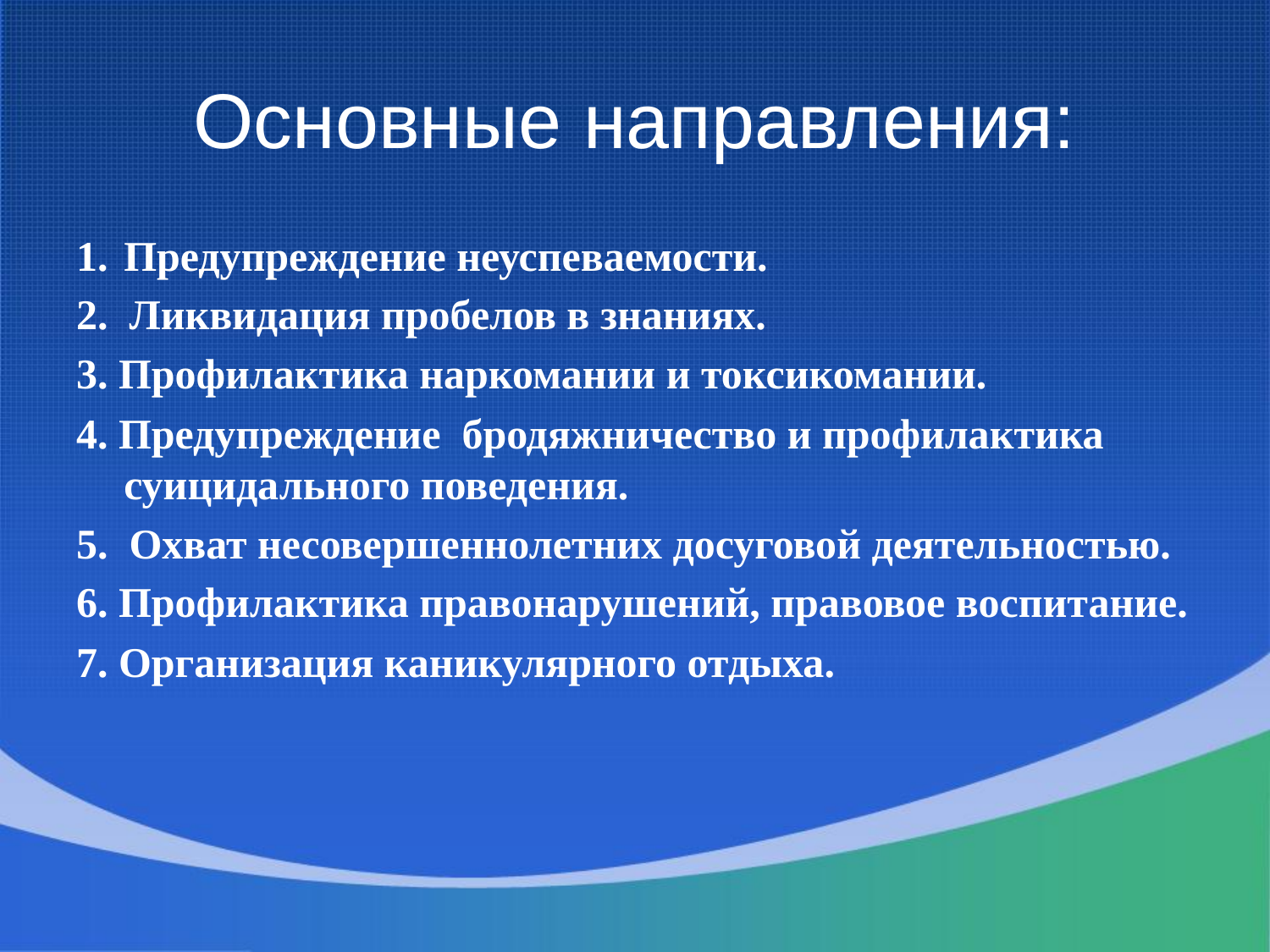

# Основные направления:
Предупреждение неуспеваемости.
2.  Ликвидация пробелов в знаниях.
3. Профилактика наркомании и токсикомании.
4. Предупреждение  бродяжничество и профилактика суицидального поведения.
5.  Охват несовершеннолетних досуговой деятельностью.
6. Профилактика правонарушений, правовое воспитание.
7. Организация каникулярного отдыха.